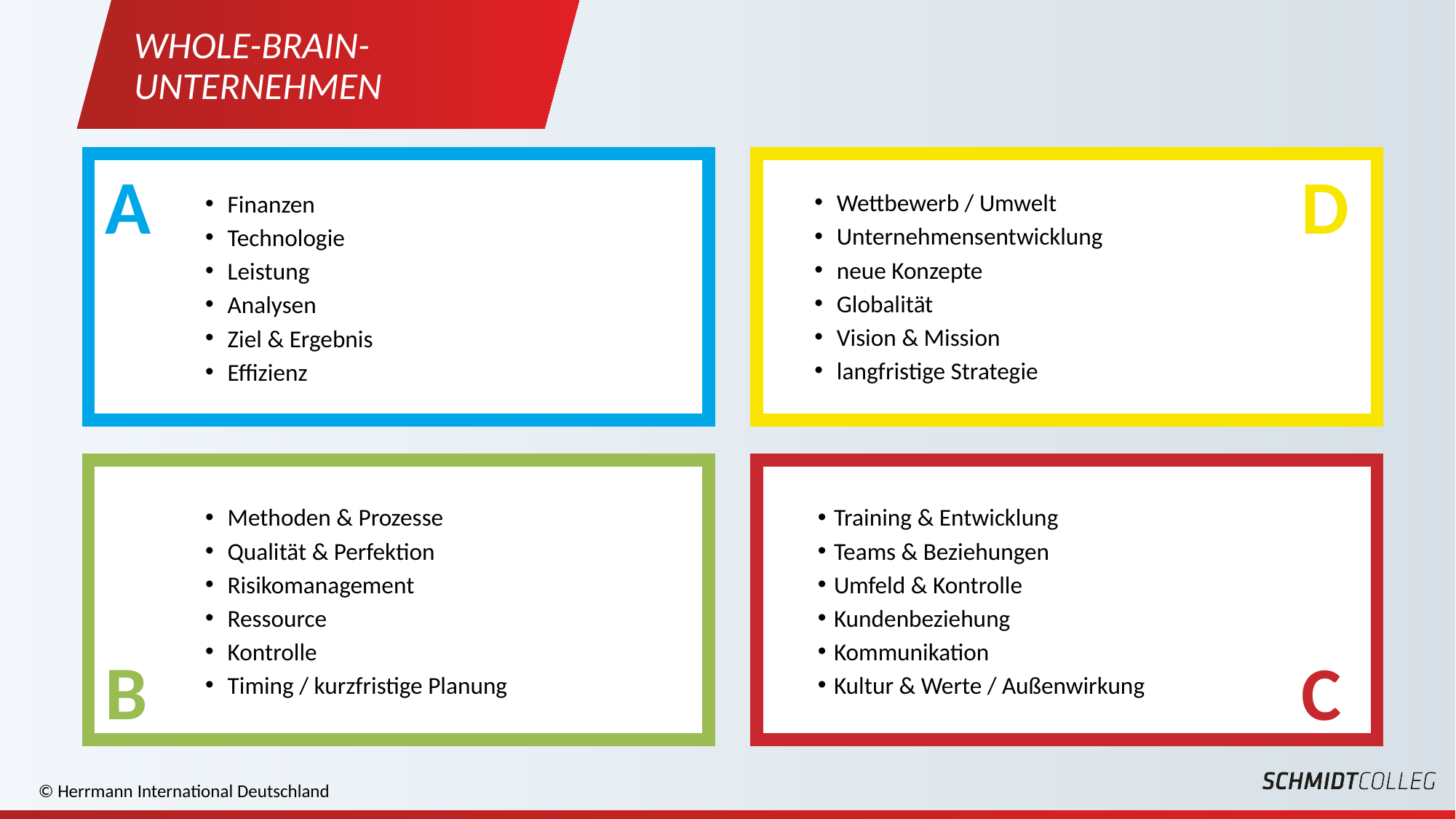

WHOLE-BRAIN-UNTERNEHMEN

A
D
Wettbewerb / Umwelt
Unternehmensentwicklung
neue Konzepte
Globalität
Vision & Mission
langfristige Strategie
Finanzen
Technologie
Leistung
Analysen
Ziel & Ergebnis
Effizienz

Methoden & Prozesse
Qualität & Perfektion
Risikomanagement
Ressource
Kontrolle
Timing / kurzfristige Planung
Training & Entwicklung
Teams & Beziehungen
Umfeld & Kontrolle
Kundenbeziehung
Kommunikation
Kultur & Werte / Außenwirkung
B
C
© Herrmann International Deutschland